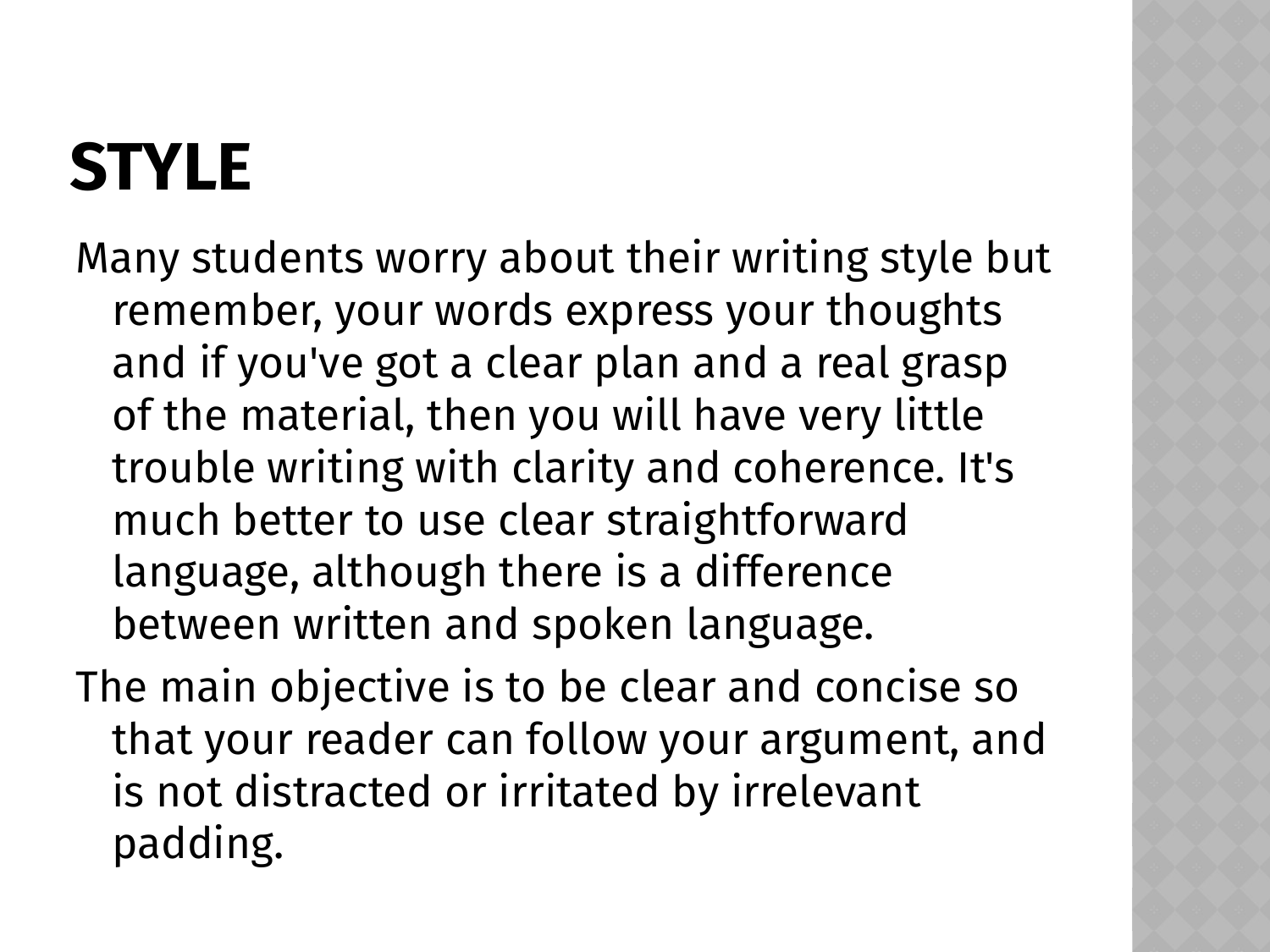

# Style
Many students worry about their writing style but remember, your words express your thoughts and if you've got a clear plan and a real grasp of the material, then you will have very little trouble writing with clarity and coherence. It's much better to use clear straightforward language, although there is a difference between written and spoken language.
The main objective is to be clear and concise so that your reader can follow your argument, and is not distracted or irritated by irrelevant padding.